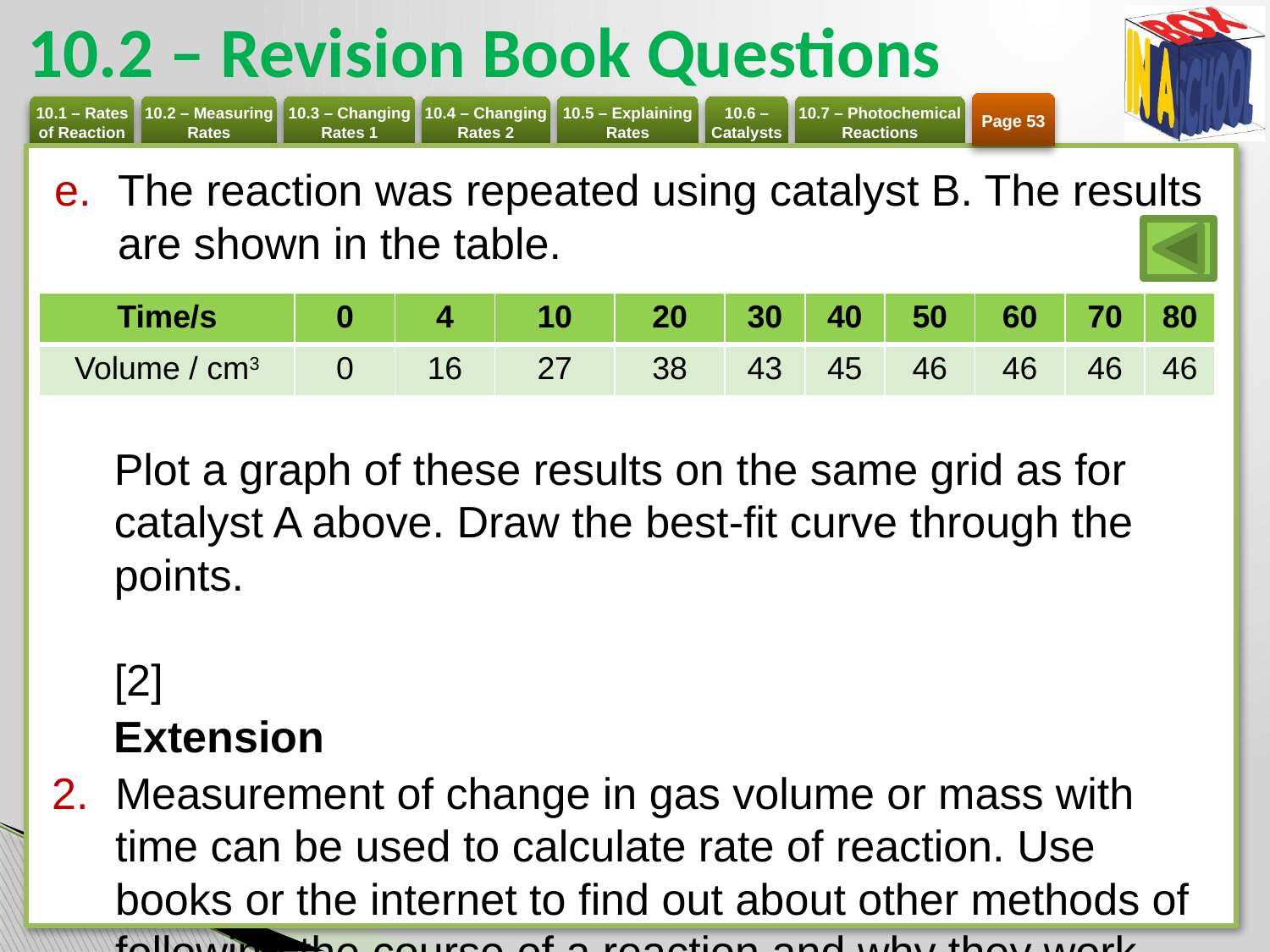

# 10.2 – Revision Book Questions
Page 53
The reaction was repeated using catalyst B. The results are shown in the table.

Plot a graph of these results on the same grid as for catalyst A above. Draw the best-fit curve through the points.	[2]
Extension
Measurement of change in gas volume or mass with time can be used to calculate rate of reaction. Use books or the internet to find out about other methods of following the course of a reaction and why they work.	[6]

| Time/s | 0 | 4 | 10 | 20 | 30 | 40 | 50 | 60 | 70 | 80 |
| --- | --- | --- | --- | --- | --- | --- | --- | --- | --- | --- |
| Volume / cm3 | 0 | 16 | 27 | 38 | 43 | 45 | 46 | 46 | 46 | 46 |